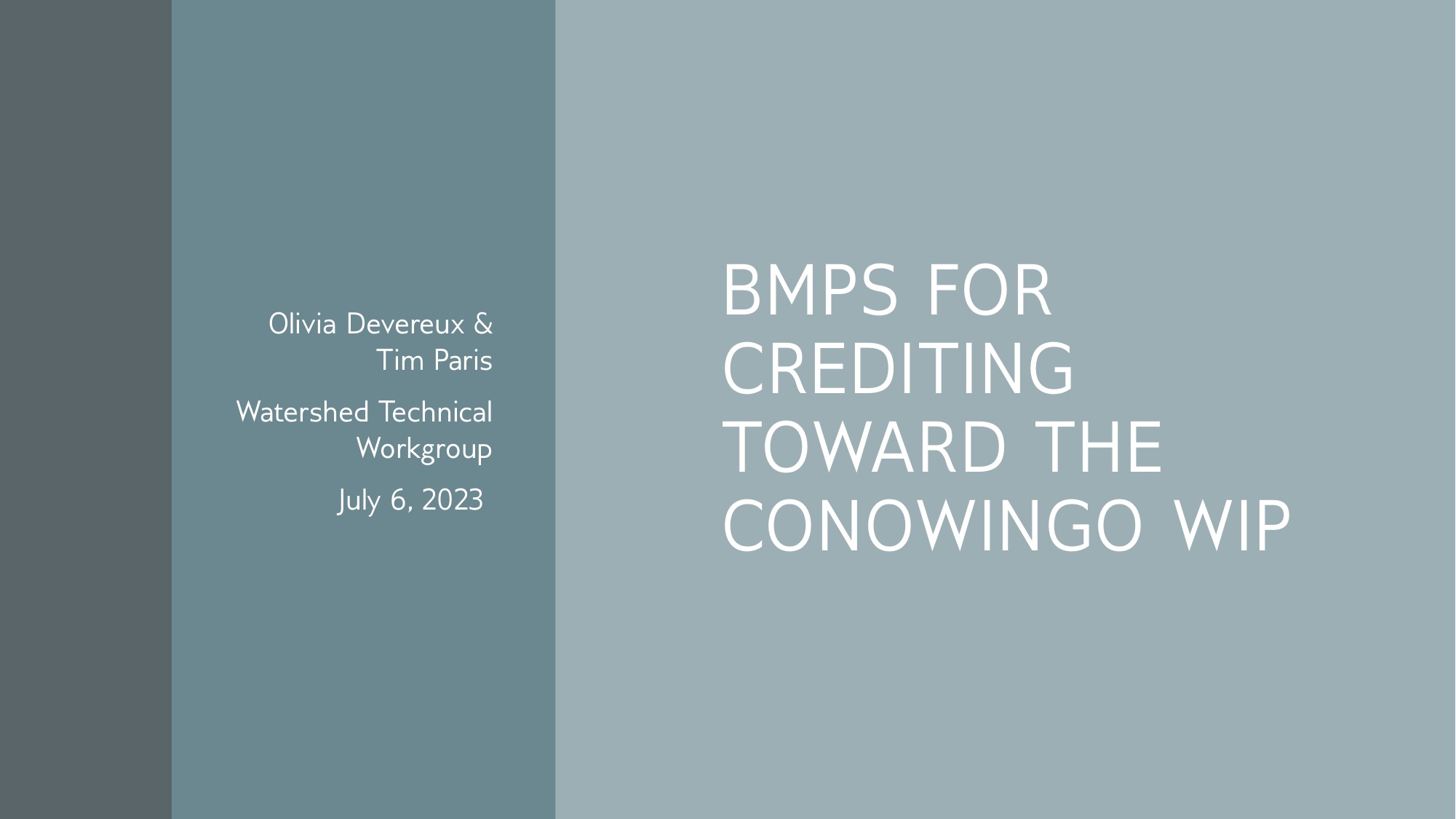

# BMPs for Crediting toward the Conowingo WIP
Olivia Devereux & Tim Paris
Watershed Technical Workgroup
July 6, 2023